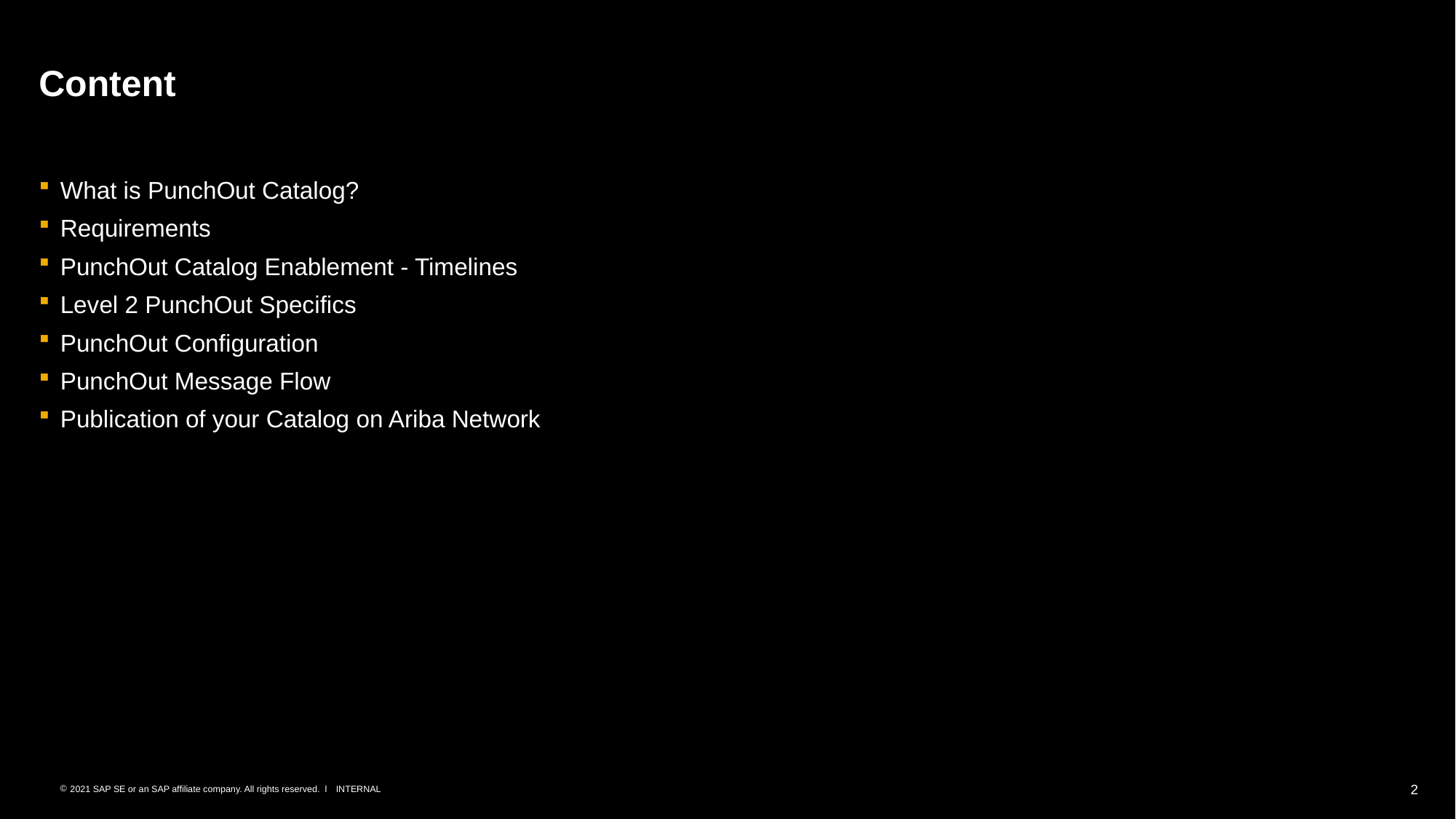

# Content
What is PunchOut Catalog?
Requirements
PunchOut Catalog Enablement - Timelines
Level 2 PunchOut Specifics
PunchOut Configuration
PunchOut Message Flow
Publication of your Catalog on Ariba Network